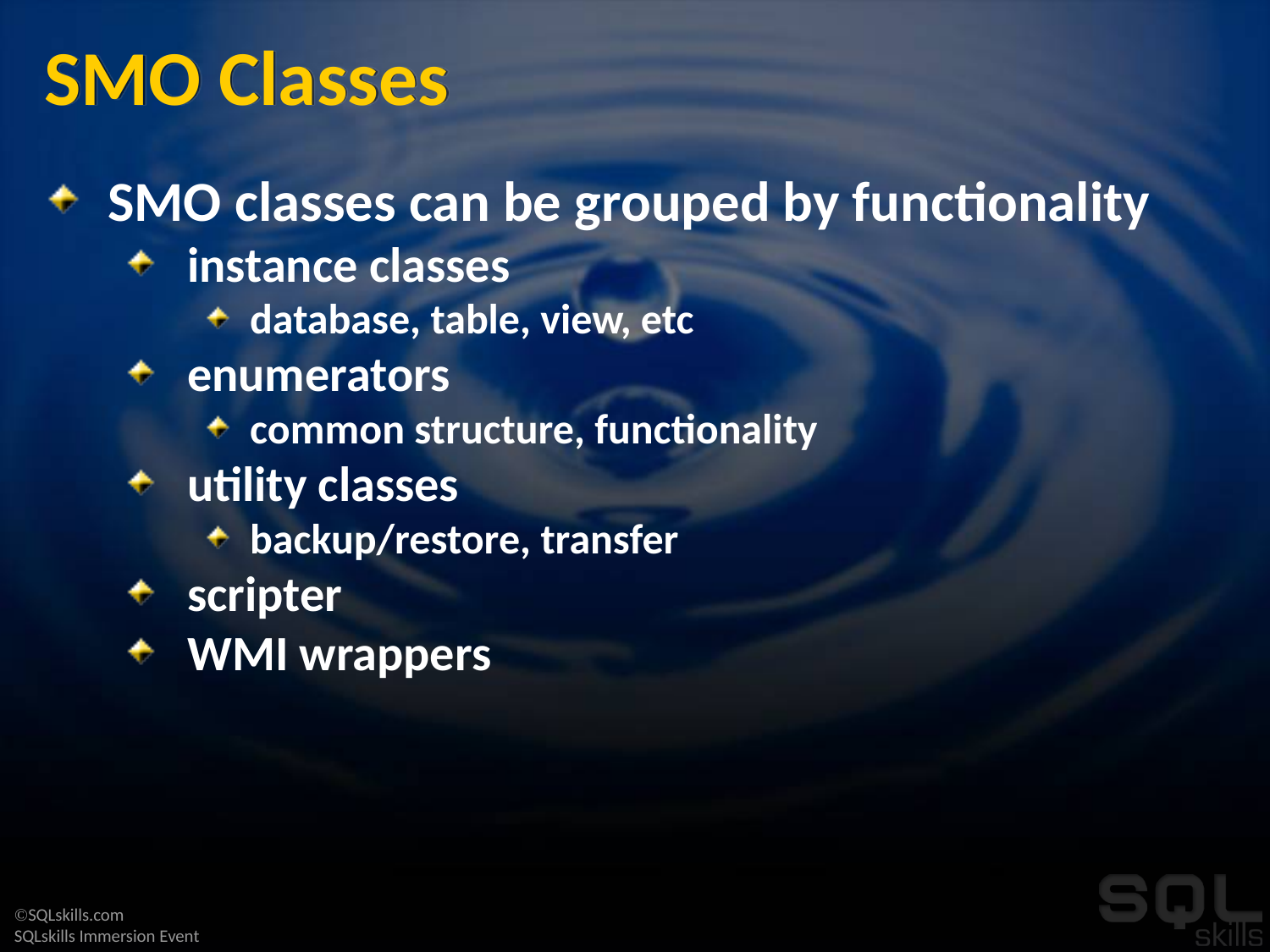

# SMO Classes
SMO classes can be grouped by functionality
instance classes
database, table, view, etc
enumerators
common structure, functionality
utility classes
backup/restore, transfer
scripter
WMI wrappers